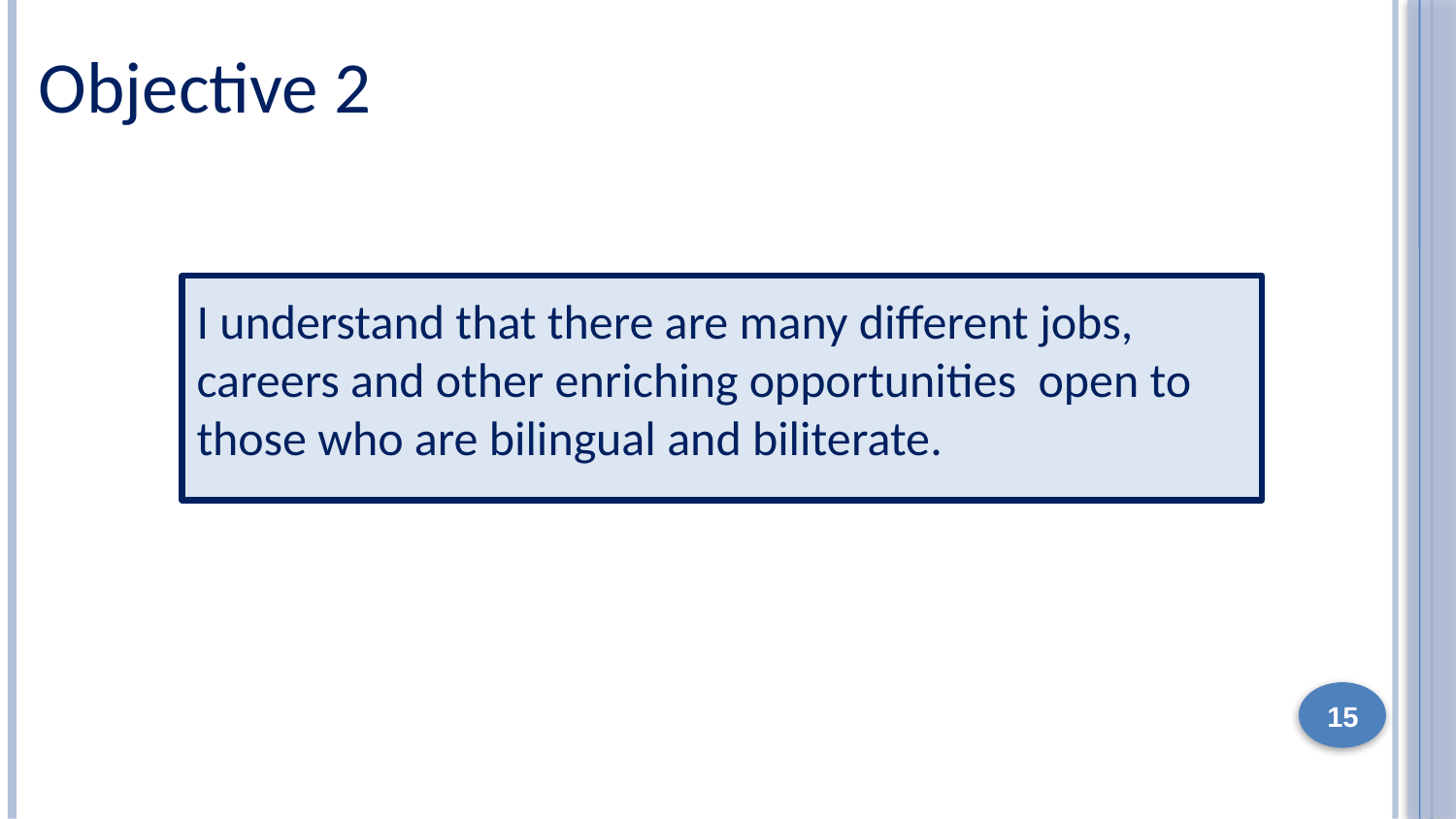

Objective 2
I understand that there are many different jobs, careers and other enriching opportunities  open to those who are bilingual and biliterate.

15